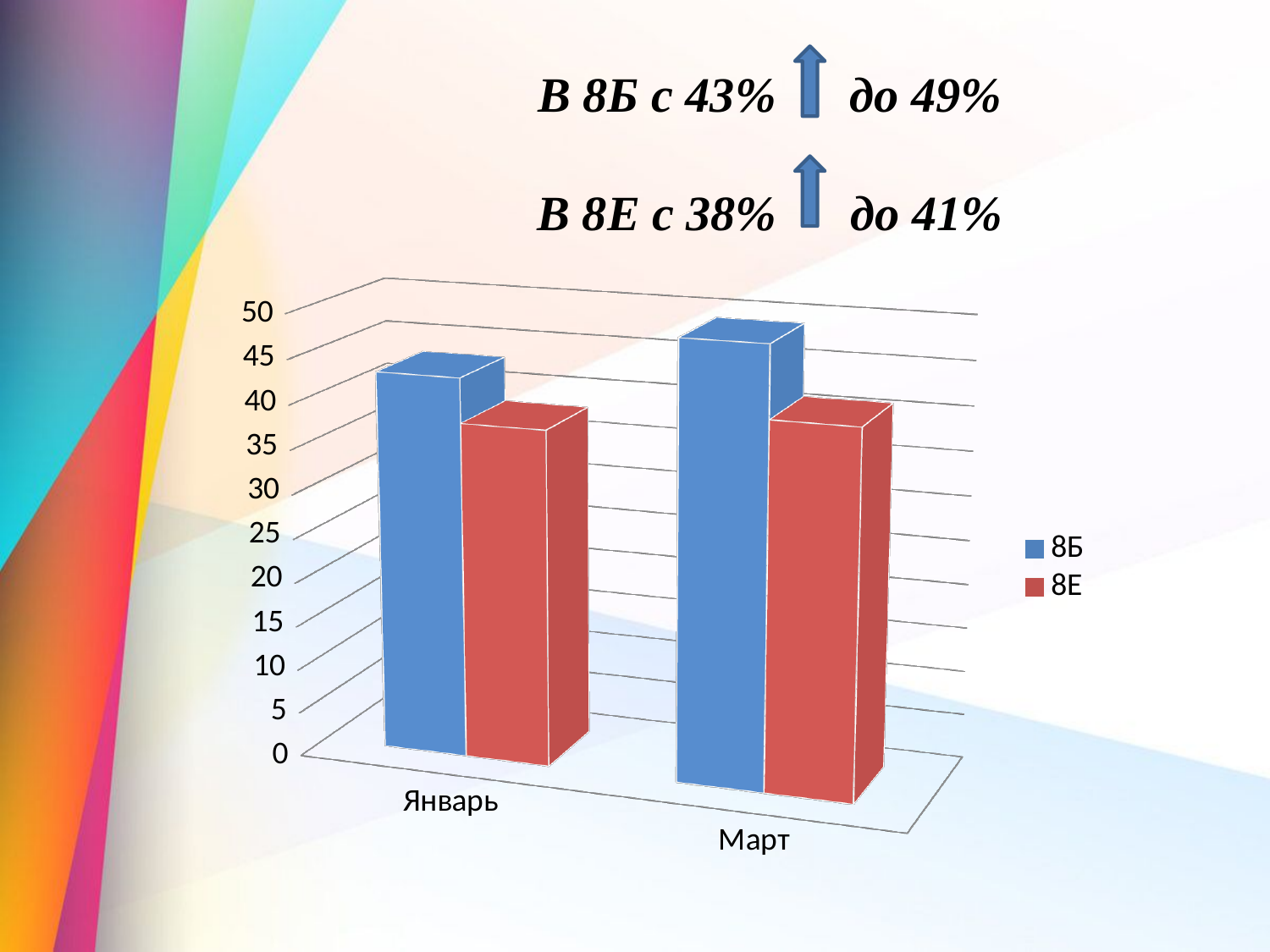

В 8Б с 43%      до 49%

В 8Е с 38%      до 41%

[unsupported chart]